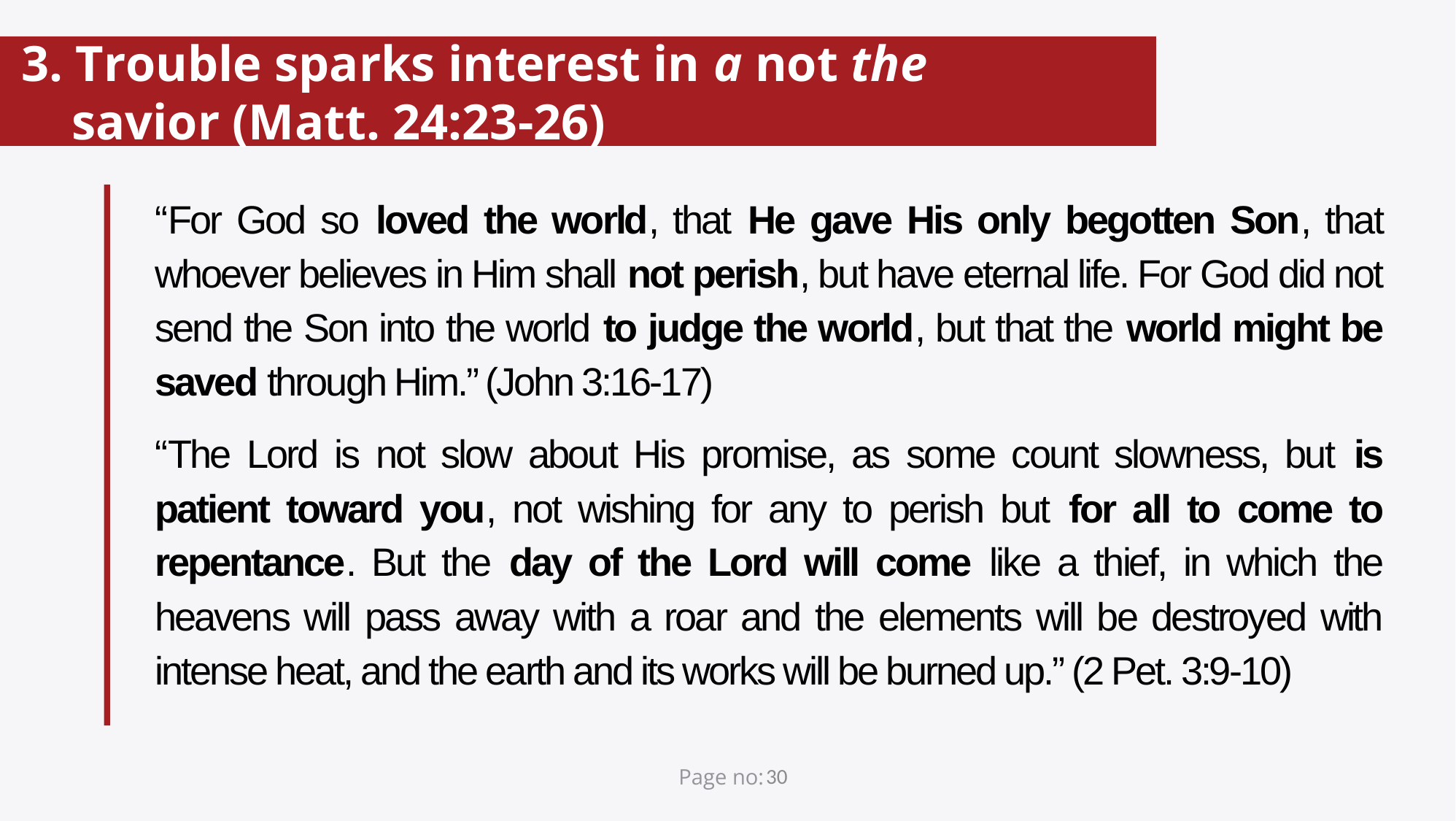

# 3. Trouble sparks interest in a not the savior (Matt. 24:23-26)
“For God so loved the world, that He gave His only begotten Son, that whoever believes in Him shall not perish, but have eternal life. For God did not send the Son into the world to judge the world, but that the world might be saved through Him.” (John 3:16-17)
“The Lord is not slow about His promise, as some count slowness, but is patient toward you, not wishing for any to perish but for all to come to repentance. But the day of the Lord will come like a thief, in which the heavens will pass away with a roar and the elements will be destroyed with intense heat, and the earth and its works will be burned up.” (2 Pet. 3:9-10)